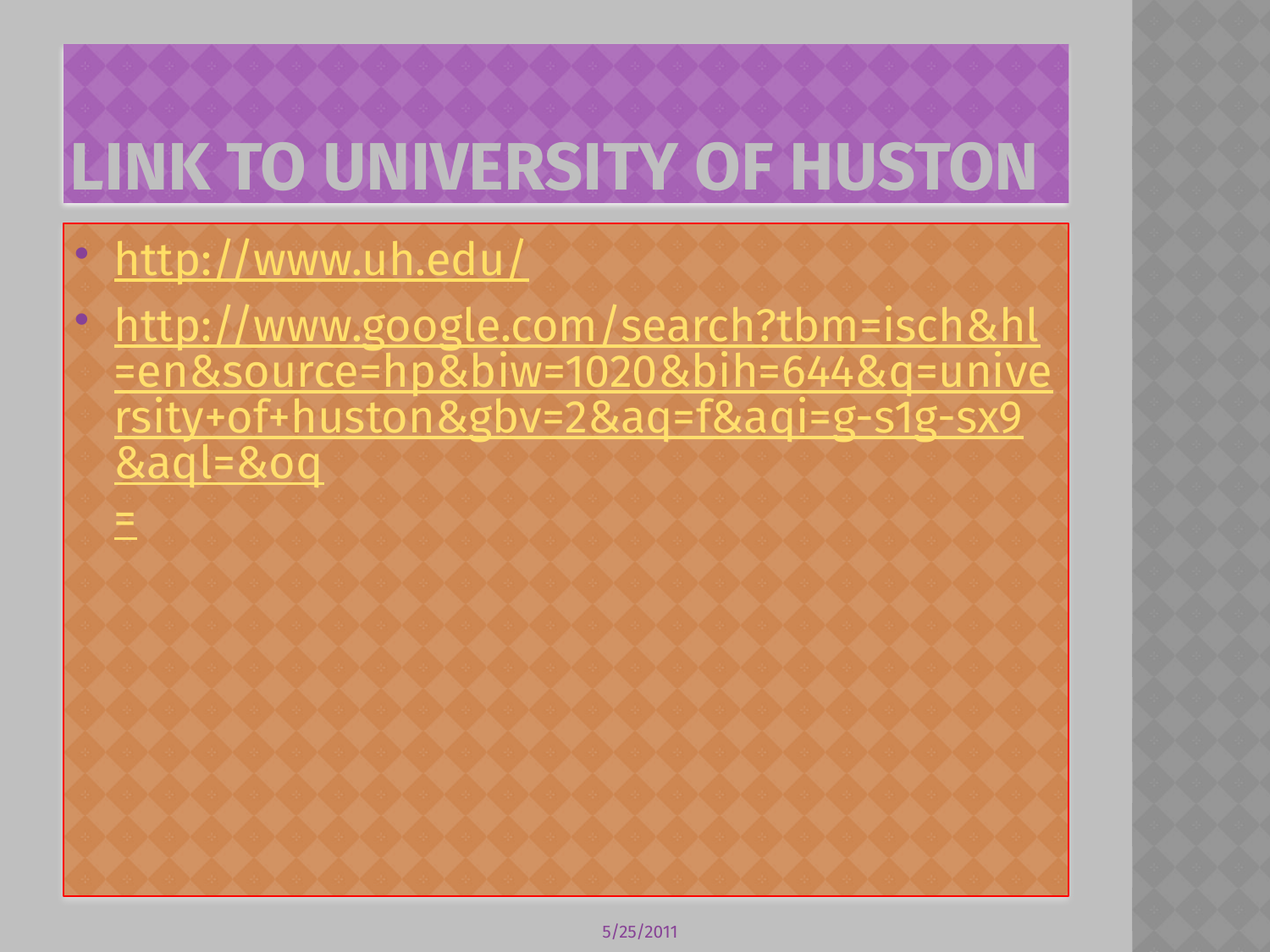

# Link to university of Huston
http://www.uh.edu/
http://www.google.com/search?tbm=isch&hl=en&source=hp&biw=1020&bih=644&q=university+of+huston&gbv=2&aq=f&aqi=g-s1g-sx9&aql=&oq=

5/25/2011